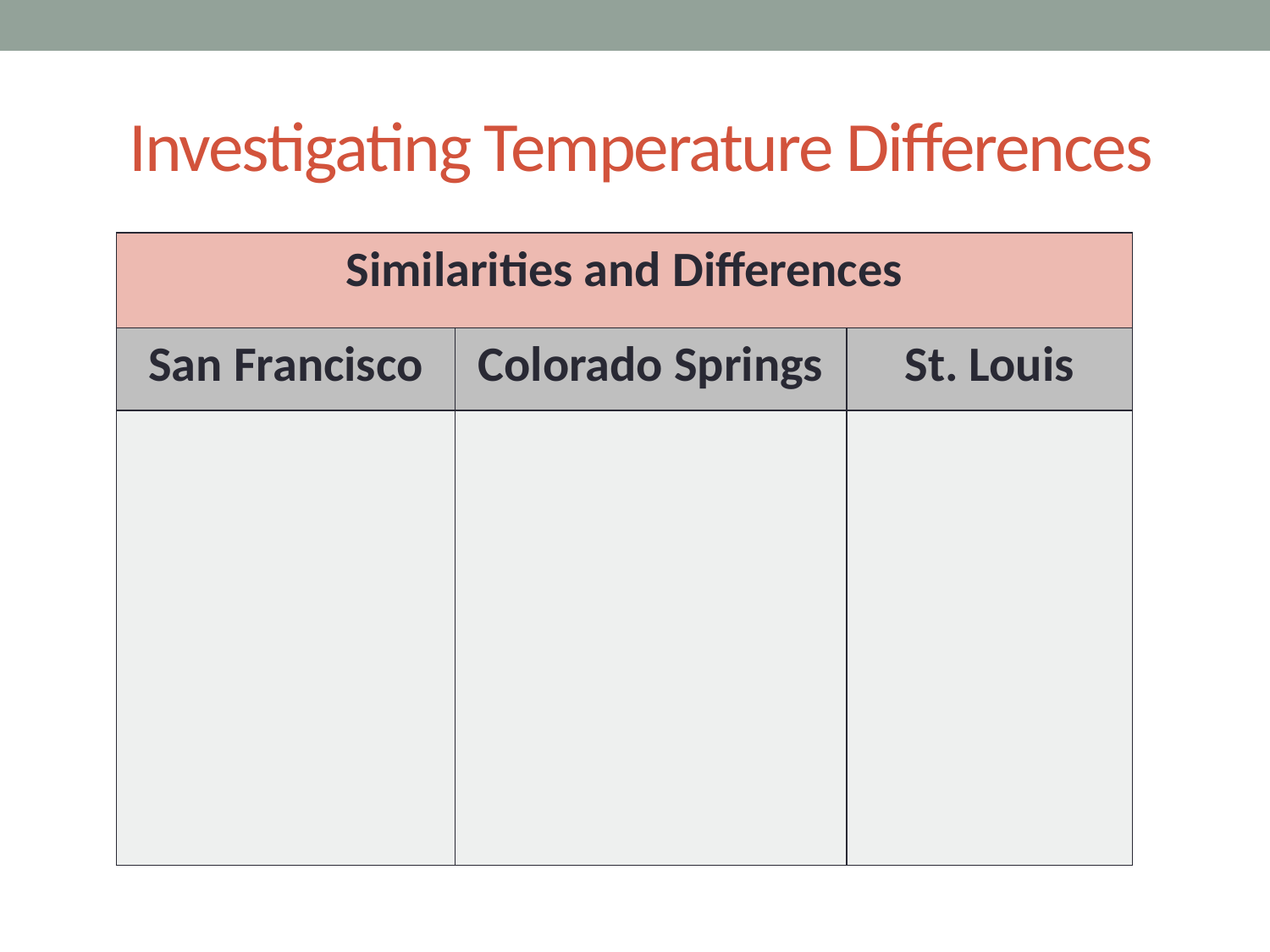

# Investigating Temperature Differences

| Similarities and Differences |  |  |
| --- | --- | --- |
| San Francisco | Colorado Springs | St. Louis |
|  |  |  |